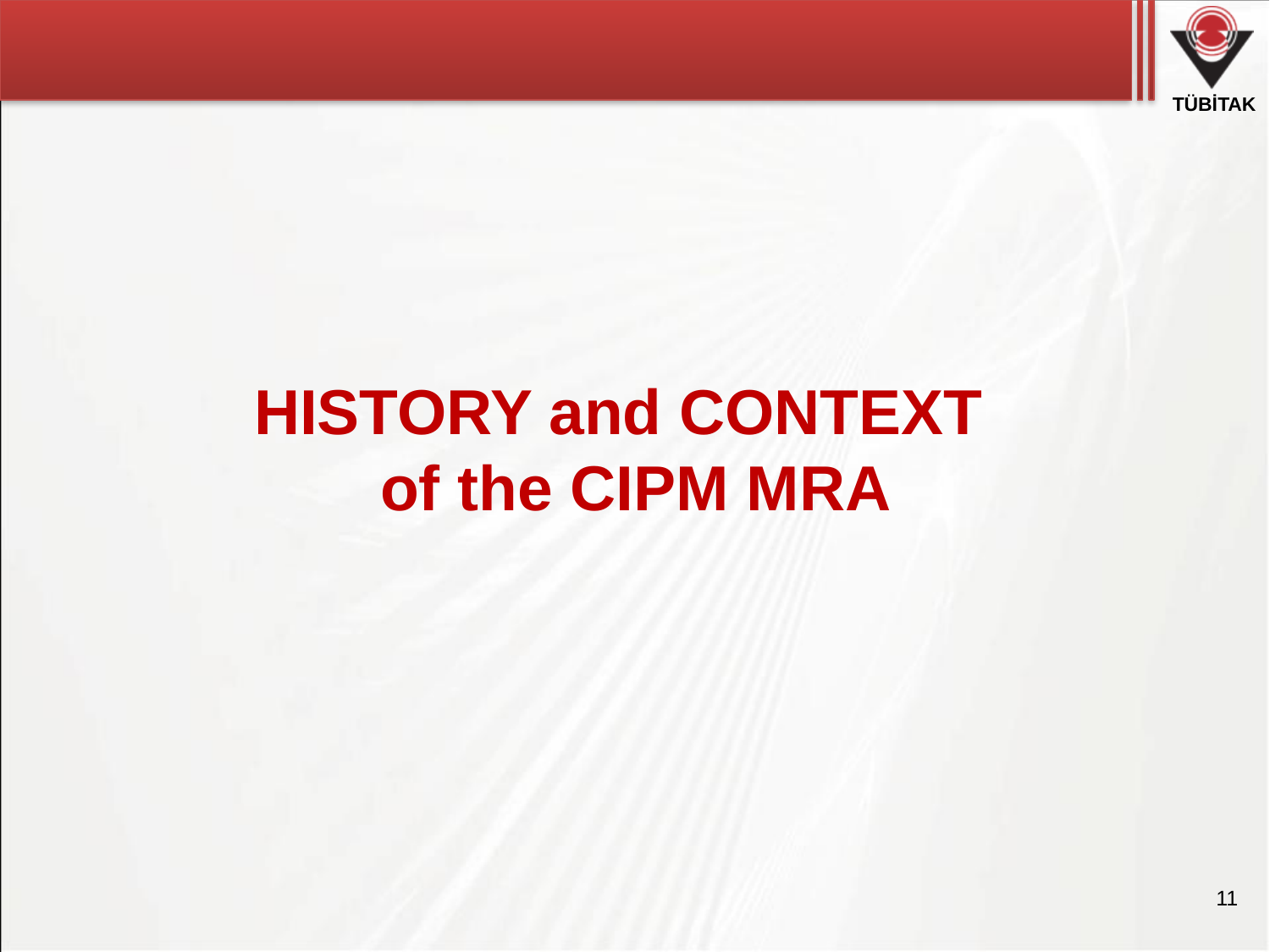

HISTORY and CONTEXT
of the CIPM MRA
11